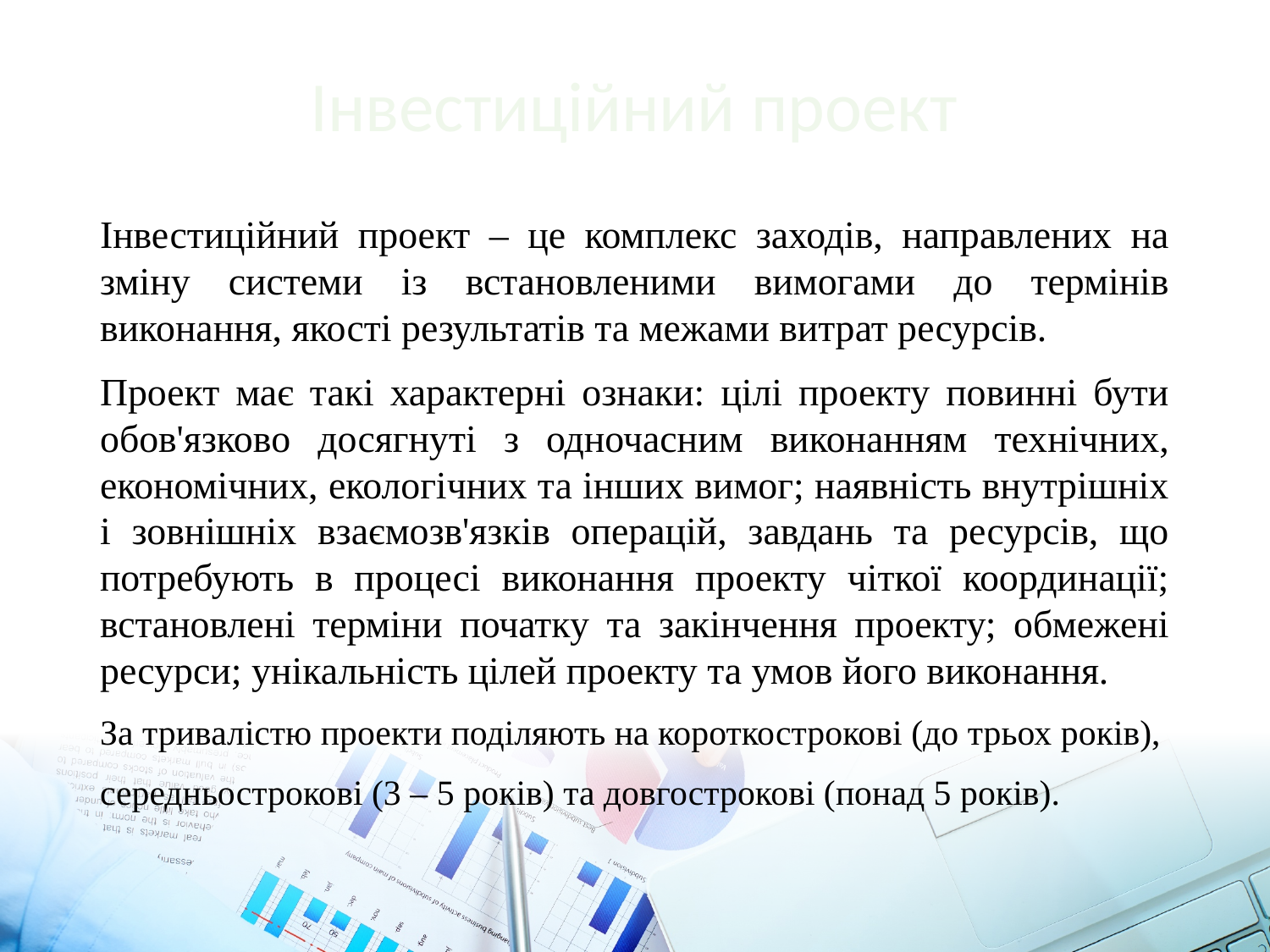

# Інвестиційний проект
Інвестиційний проект – це комплекс заходів, направлених на зміну системи із встановленими вимогами до термінів виконання, якості результатів та межами витрат ресурсів.
Проект має такі характерні ознаки: цілі проекту повинні бути обов'язково досягнуті з одночасним виконанням технічних, економічних, екологічних та інших вимог; наявність внутрішніх і зовнішніх взаємозв'язків операцій, завдань та ресурсів, що потребують в процесі виконання проекту чіткої координації; встановлені терміни початку та закінчення проекту; обмежені ресурси; унікальність цілей проекту та умов його виконання.
За тривалістю проекти поділяють на короткострокові (до трьох років),
середньострокові (3 – 5 років) та довгострокові (понад 5 років).